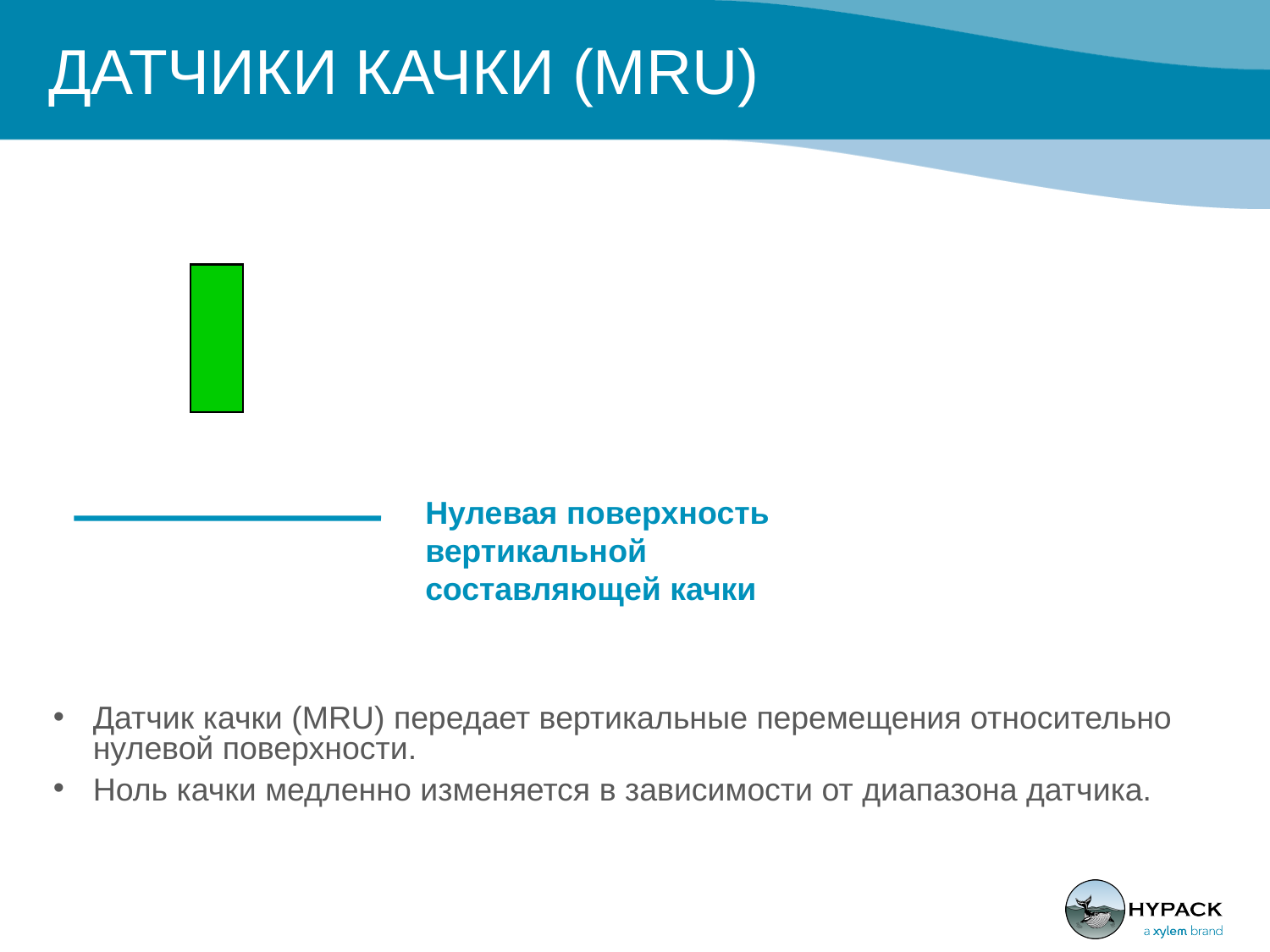

# ДАТЧИКИ КАЧКИ (MRU)

Нулевая поверхность вертикальной составляющей качки

Датчик качки (MRU) передает вертикальные перемещения относительно нулевой поверхности.
Ноль качки медленно изменяется в зависимости от диапазона датчика.